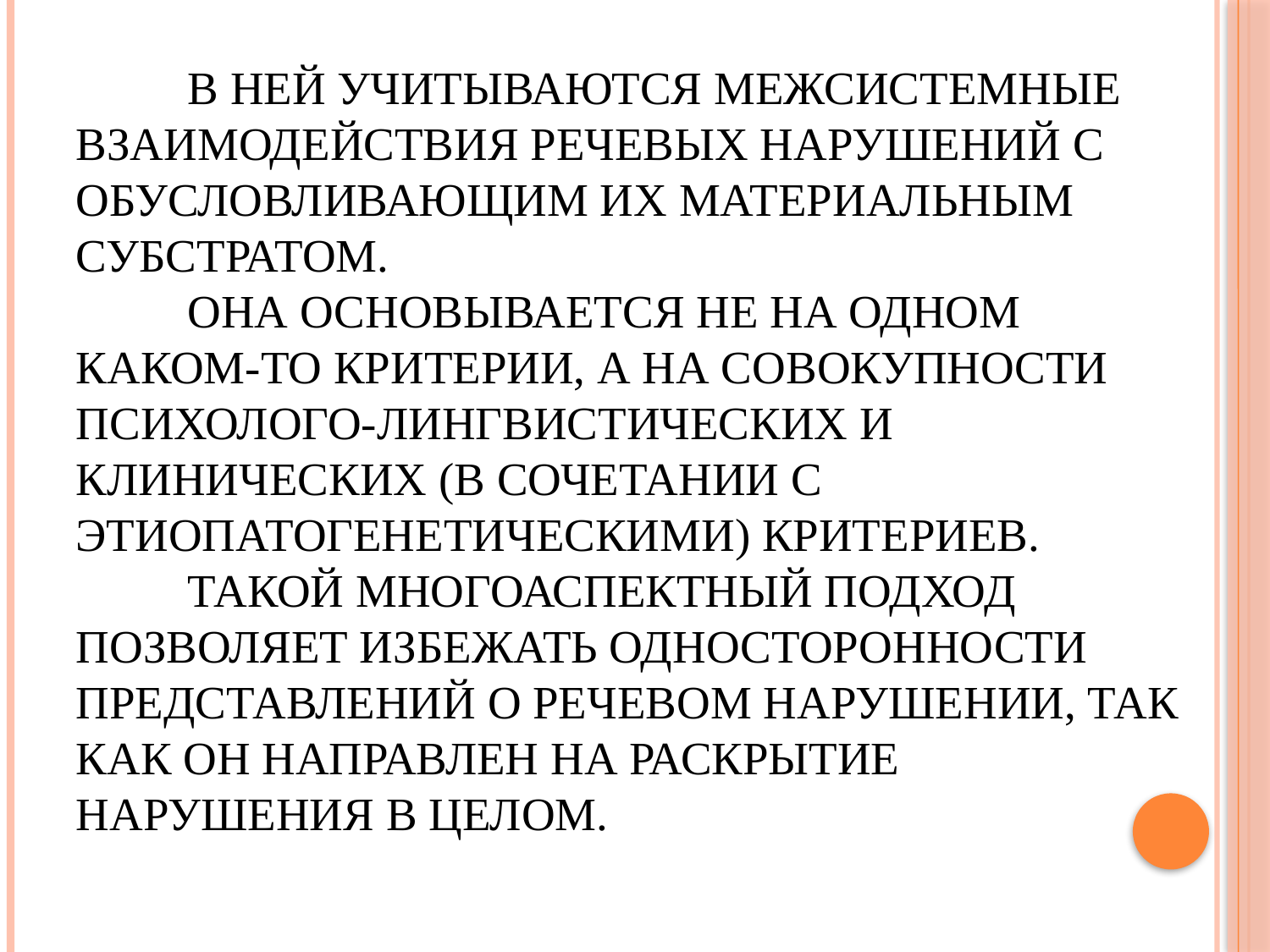

# В ней учитываются межсистемные взаимодействия речевых нарушений с обусловливающим их материальным субстратом. Она основывается не на одном каком-то критерии, а на совокупности психолого-лингвистических и клинических (в сочетании с этиопатогенетическими) критериев. Такой многоаспектный подход позволяет избежать односторонности представлений о речевом нарушении, так как он направлен на раскрытие нарушения в целом.